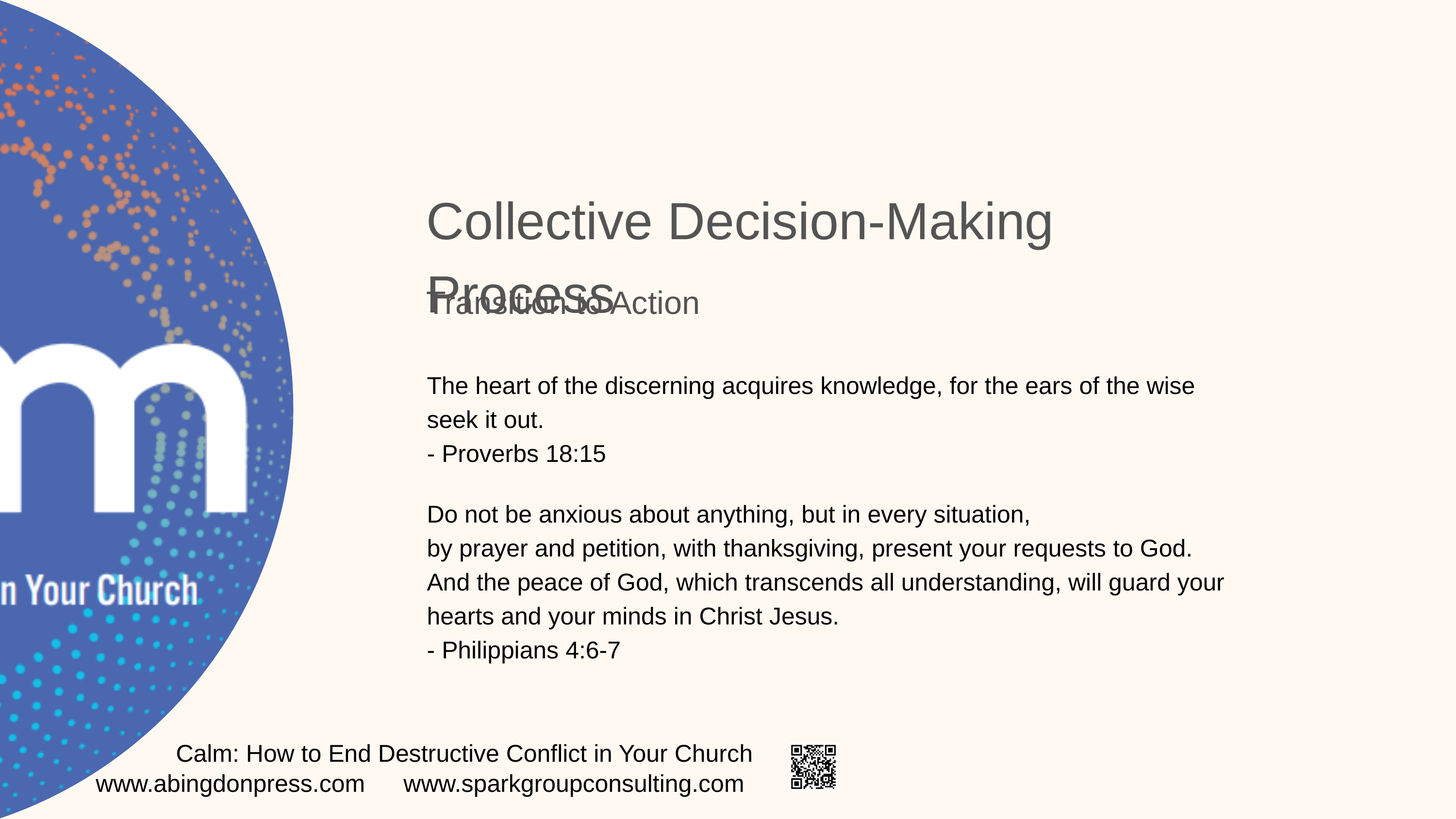

Collective Decision-Making Process
Transition to Action
The heart of the discerning acquires knowledge, for the ears of the wise seek it out.
- Proverbs 18:15
Do not be anxious about anything, but in every situation,
by prayer and petition, with thanksgiving, present your requests to God.
And the peace of God, which transcends all understanding, will guard your hearts and your minds in Christ Jesus.
- Philippians 4:6-7
Calm: How to End Destructive Conflict in Your Church

www.abingdonpress.com
www.sparkgroupconsulting.com